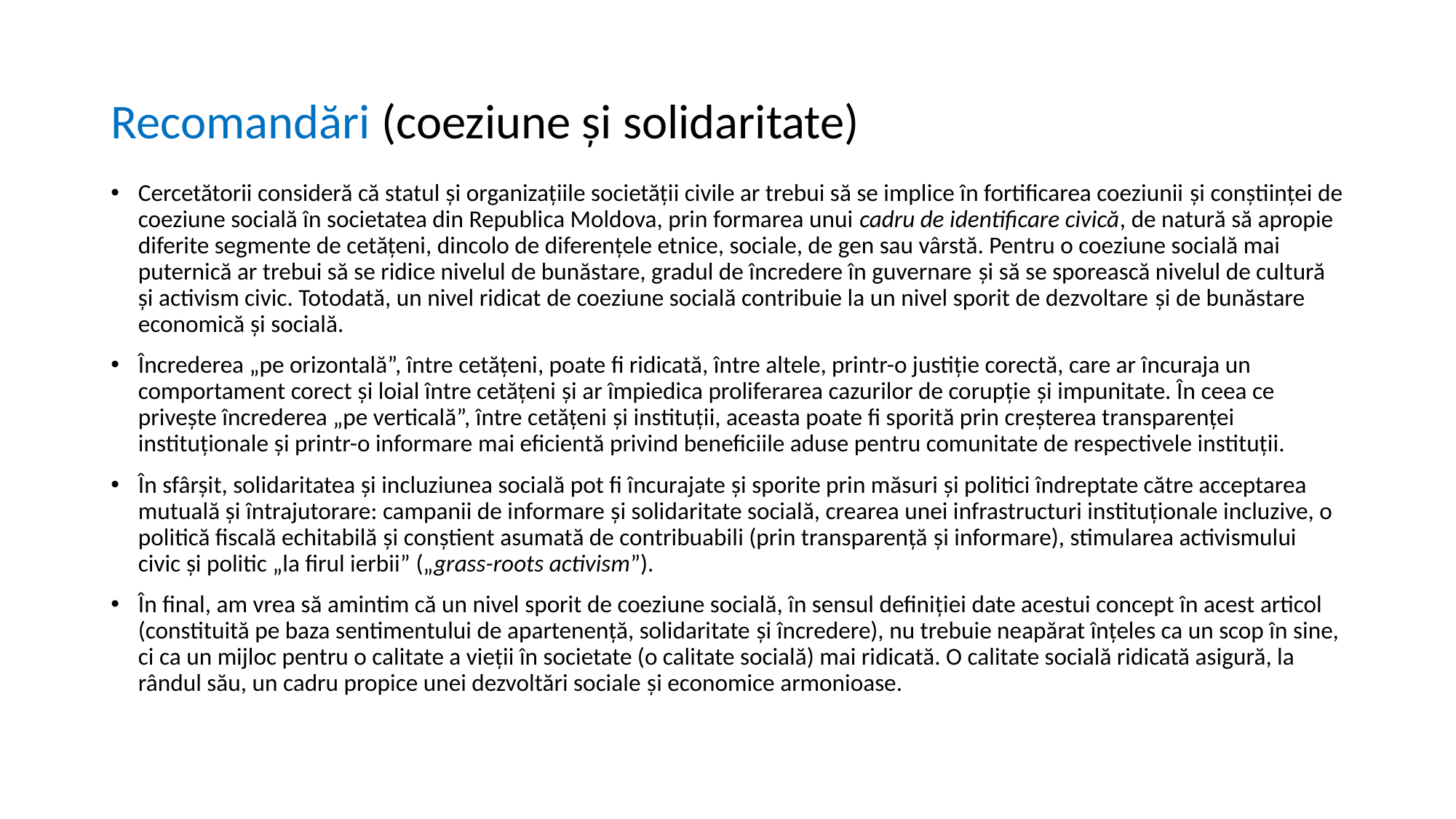

# Recomandări (coeziune și solidaritate)
Cercetătorii consideră că statul și organizațiile societății civile ar trebui să se implice în fortificarea coeziunii și conștiinței de coeziune socială în societatea din Republica Moldova, prin formarea unui cadru de identificare civică, de natură să apropie diferite segmente de cetățeni, dincolo de diferențele etnice, sociale, de gen sau vârstă. Pentru o coeziune socială mai puternică ar trebui să se ridice nivelul de bunăstare, gradul de încredere în guvernare și să se sporească nivelul de cultură și activism civic. Totodată, un nivel ridicat de coeziune socială contribuie la un nivel sporit de dezvoltare și de bunăstare economică și socială.
Încrederea „pe orizontală”, între cetățeni, poate fi ridicată, între altele, printr-o justiție corectă, care ar încuraja un comportament corect și loial între cetățeni și ar împiedica proliferarea cazurilor de corupție și impunitate. În ceea ce privește încrederea „pe verticală”, între cetățeni și instituții, aceasta poate fi sporită prin creșterea transparenței instituționale și printr-o informare mai eficientă privind beneficiile aduse pentru comunitate de respectivele instituții.
În sfârșit, solidaritatea și incluziunea socială pot fi încurajate și sporite prin măsuri și politici îndreptate către acceptarea mutuală și întrajutorare: campanii de informare și solidaritate socială, crearea unei infrastructuri instituționale incluzive, o politică fiscală echitabilă și conștient asumată de contribuabili (prin transparență și informare), stimularea activismului civic și politic „la firul ierbii” („grass-roots activism”).
În final, am vrea să amintim că un nivel sporit de coeziune socială, în sensul definiției date acestui concept în acest articol (constituită pe baza sentimentului de apartenență, solidaritate și încredere), nu trebuie neapărat înțeles ca un scop în sine, ci ca un mijloc pentru o calitate a vieții în societate (o calitate socială) mai ridicată. O calitate socială ridicată asigură, la rândul său, un cadru propice unei dezvoltări sociale și economice armonioase.